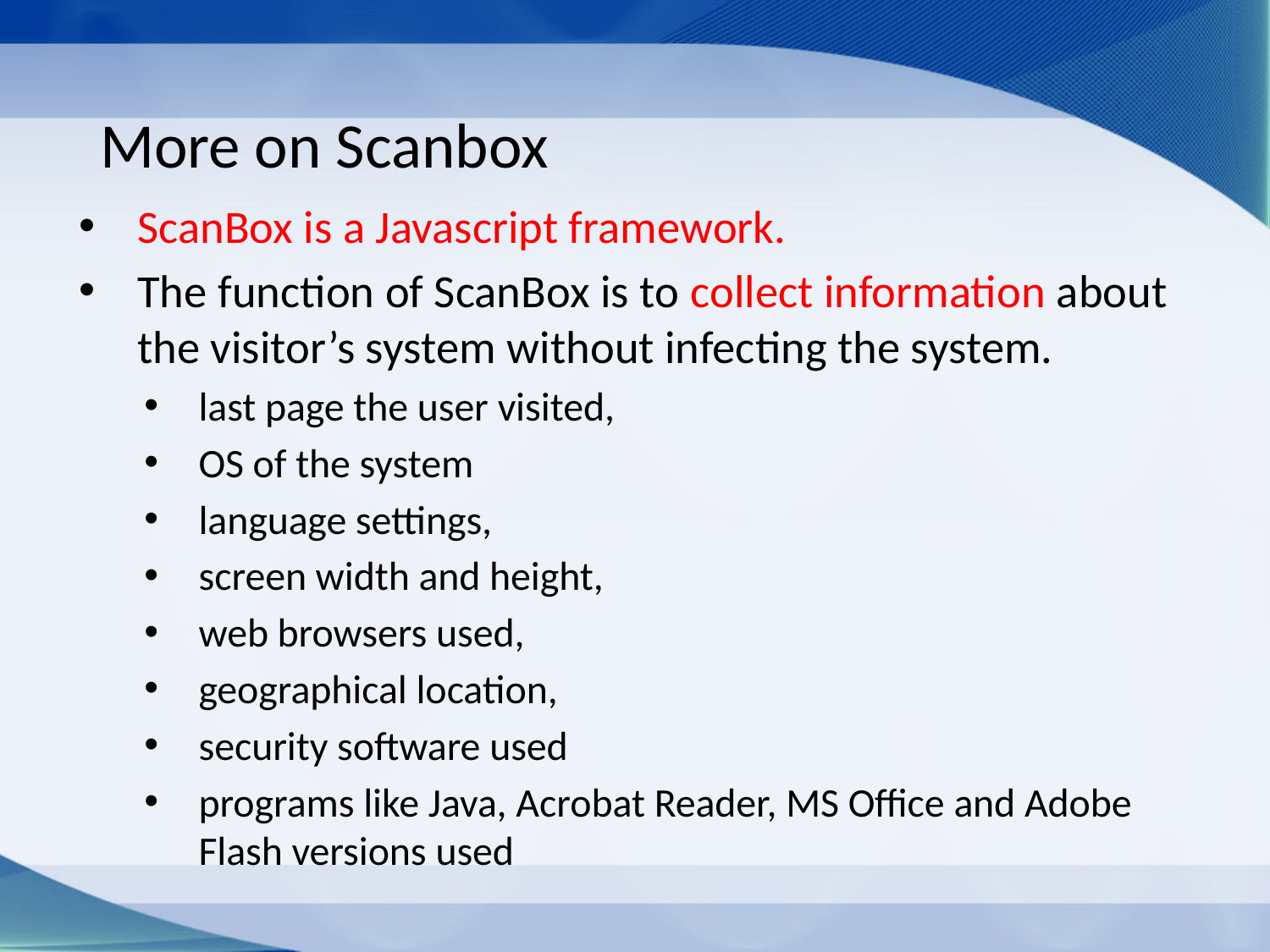

# More on Scanbox
ScanBox is a Javascript framework.
The function of ScanBox is to collect information about the visitor’s system without infecting the system.
last page the user visited,
OS of the system
language settings,
screen width and height,
web browsers used,
geographical location,
security software used
programs like Java, Acrobat Reader, MS Office and Adobe Flash versions used